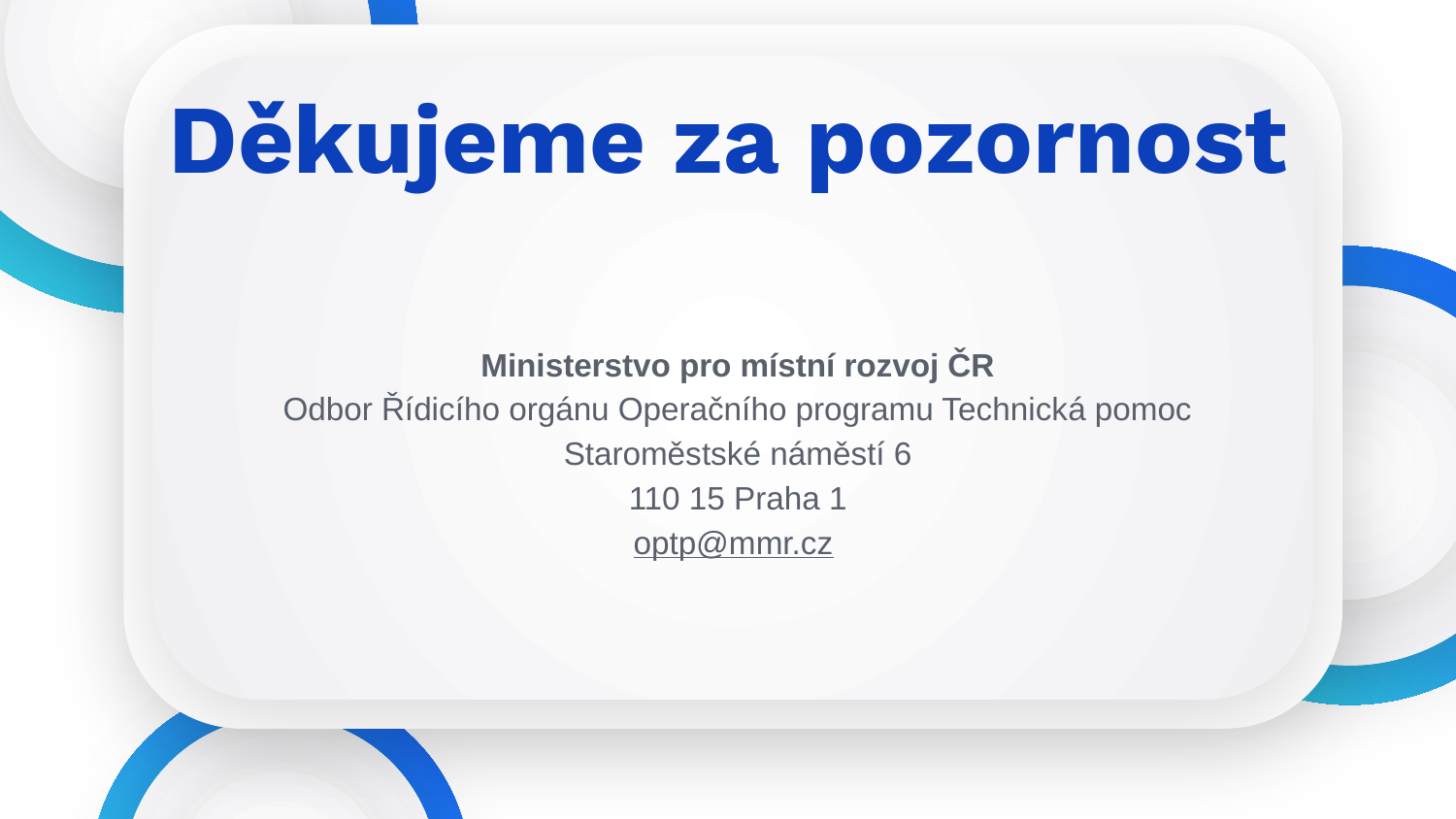

# Děkujeme za pozornost
Ministerstvo pro místní rozvoj ČR
Odbor Řídicího orgánu Operačního programu Technická pomoc
Staroměstské náměstí 6
110 15 Praha 1
optp@mmr.cz